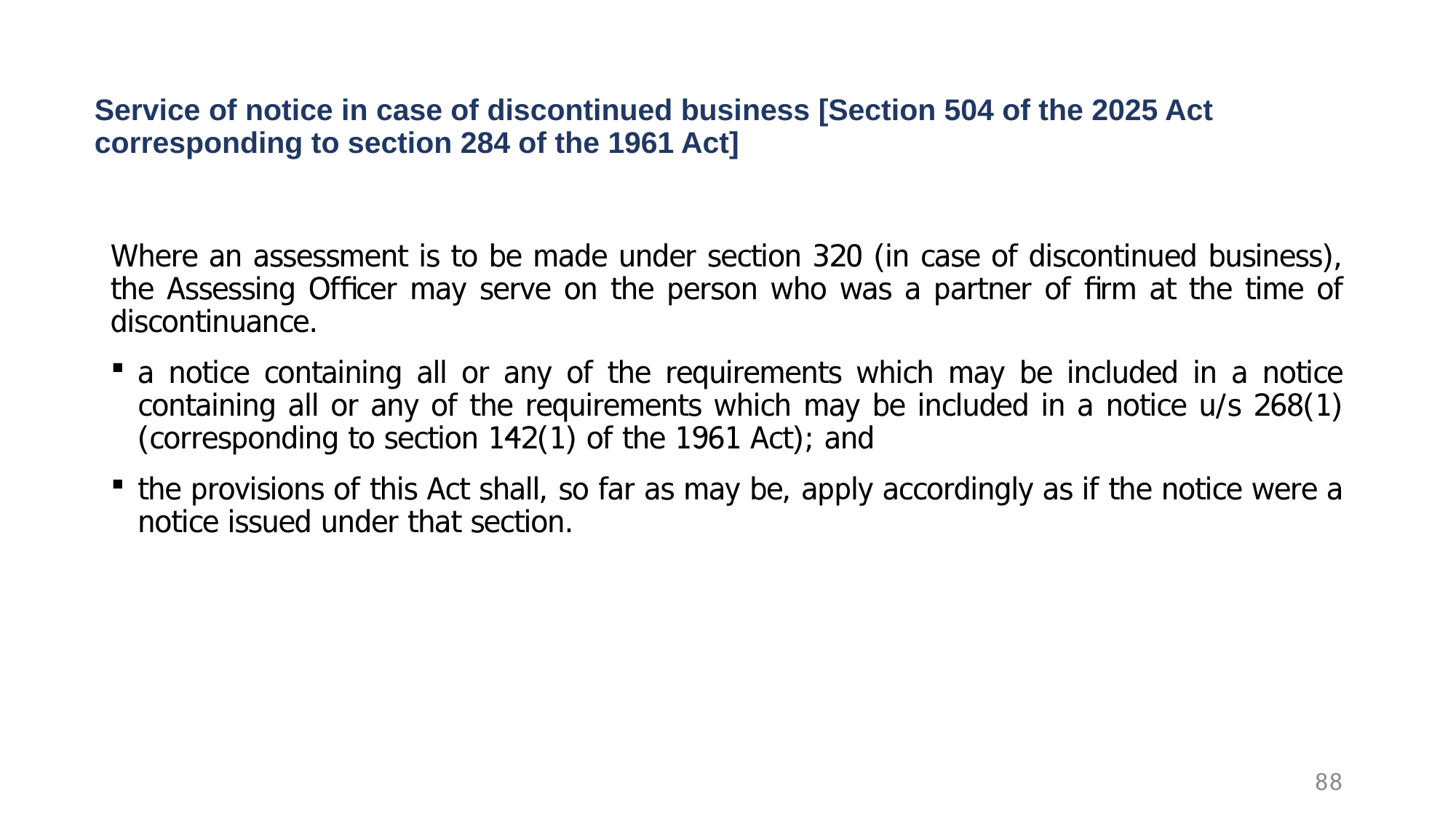

# Service of notice in case of discontinued business [Section 504 of the 2025 Act corresponding to section 284 of the 1961 Act]
Where an assessment is to be made under section 320 (in case of discontinued business), the Assessing Officer may serve on the person who was a partner of firm at the time of discontinuance.
a notice containing all or any of the requirements which may be included in a notice containing all or any of the requirements which may be included in a notice u/s 268(1) (corresponding to section 142(1) of the 1961 Act); and
the provisions of this Act shall, so far as may be, apply accordingly as if the notice were a notice issued under that section.

88